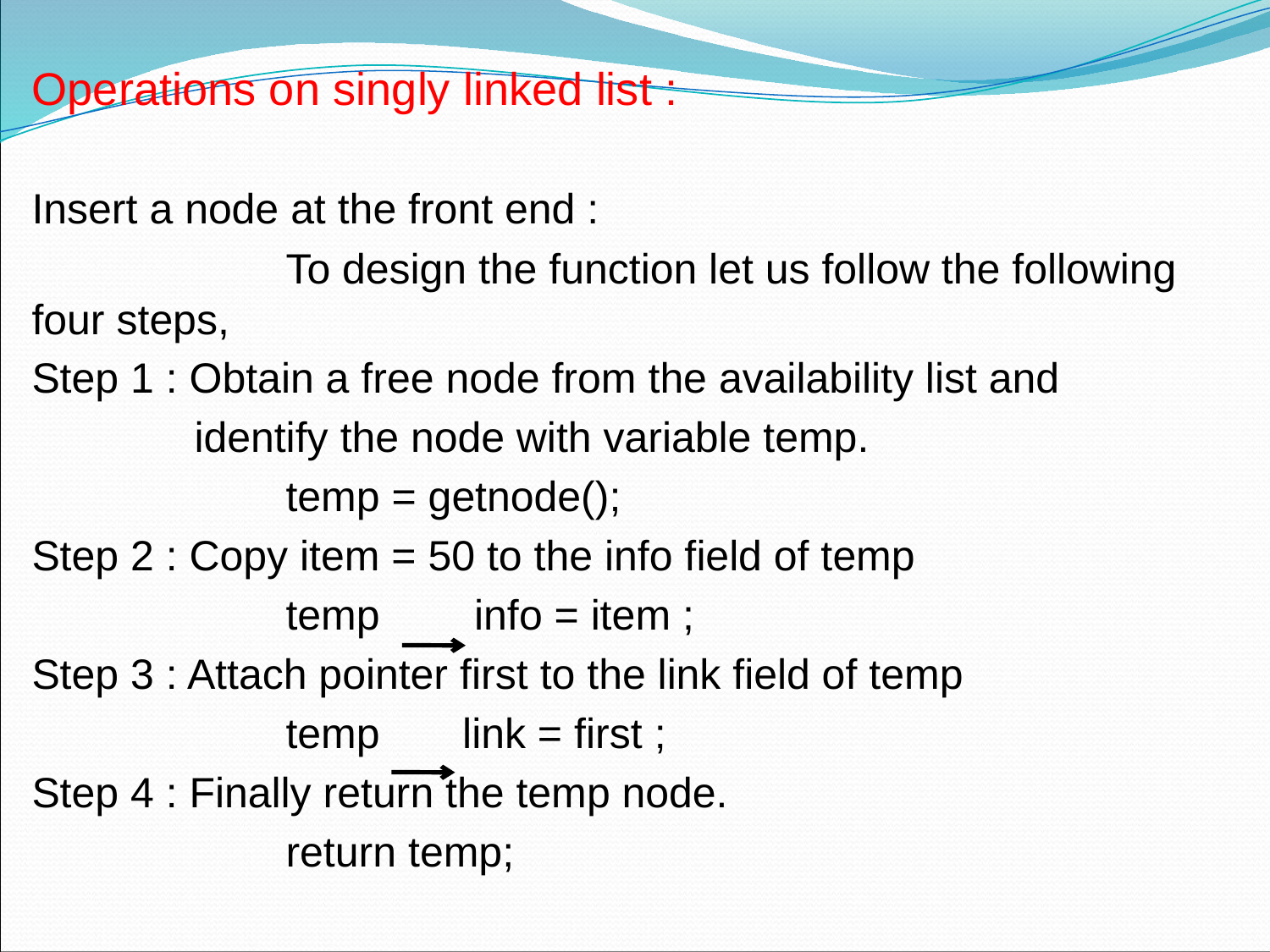

#
Operations on singly linked list :

Insert a node at the front end :
		To design the function let us follow the following four steps,
Step 1 : Obtain a free node from the availability list and
	   identify the node with variable temp.
		temp = getnode();
Step 2 : Copy item = 50 to the info field of temp
		temp        info = item ;
Step 3 : Attach pointer first to the link field of temp
		temp       link = first ;
Step 4 : Finally return the temp node.
		return temp;